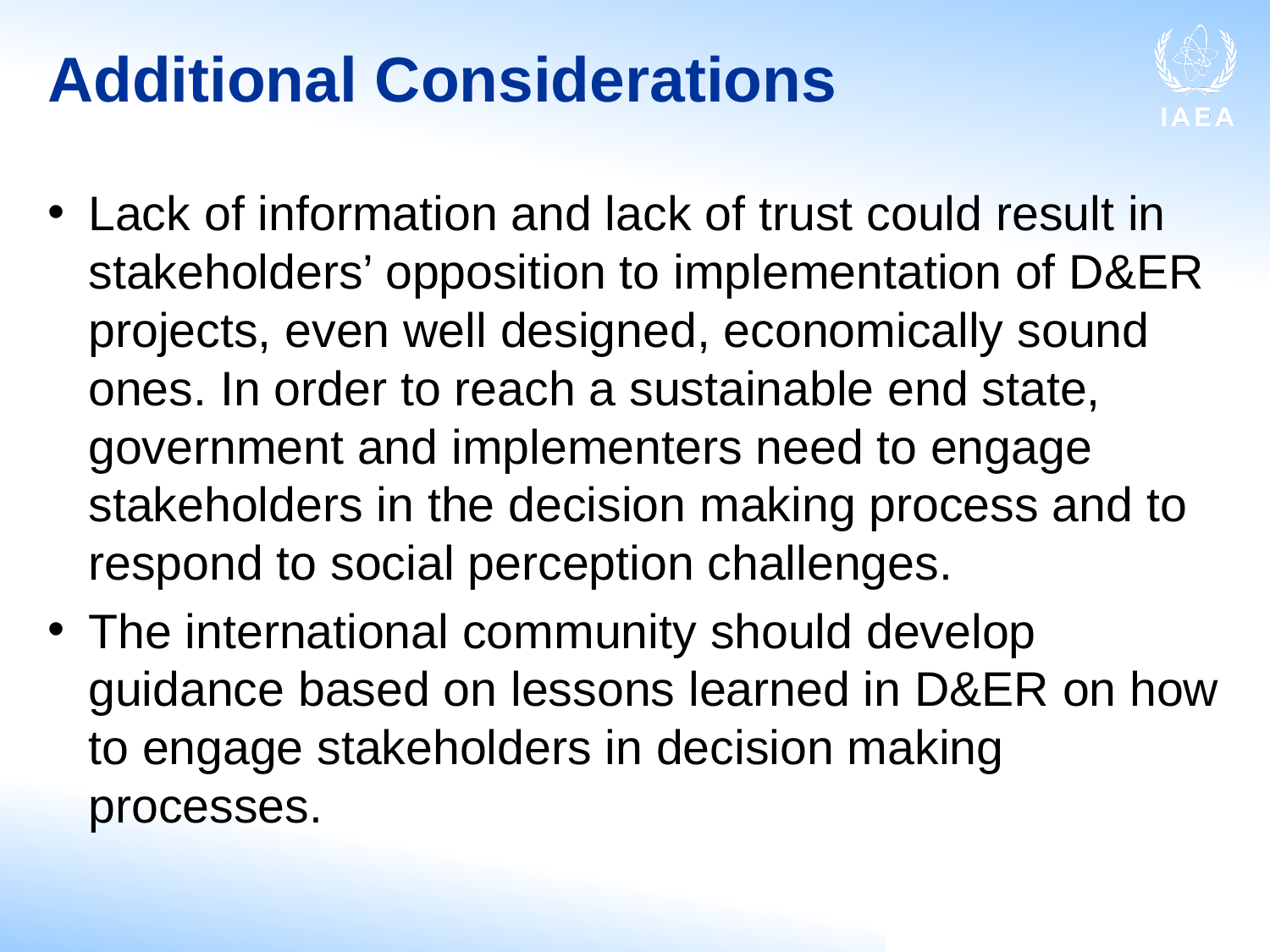

# Additional Considerations
Lack of information and lack of trust could result in stakeholders’ opposition to implementation of D&ER projects, even well designed, economically sound ones. In order to reach a sustainable end state, government and implementers need to engage stakeholders in the decision making process and to respond to social perception challenges.
The international community should develop guidance based on lessons learned in D&ER on how to engage stakeholders in decision making processes.